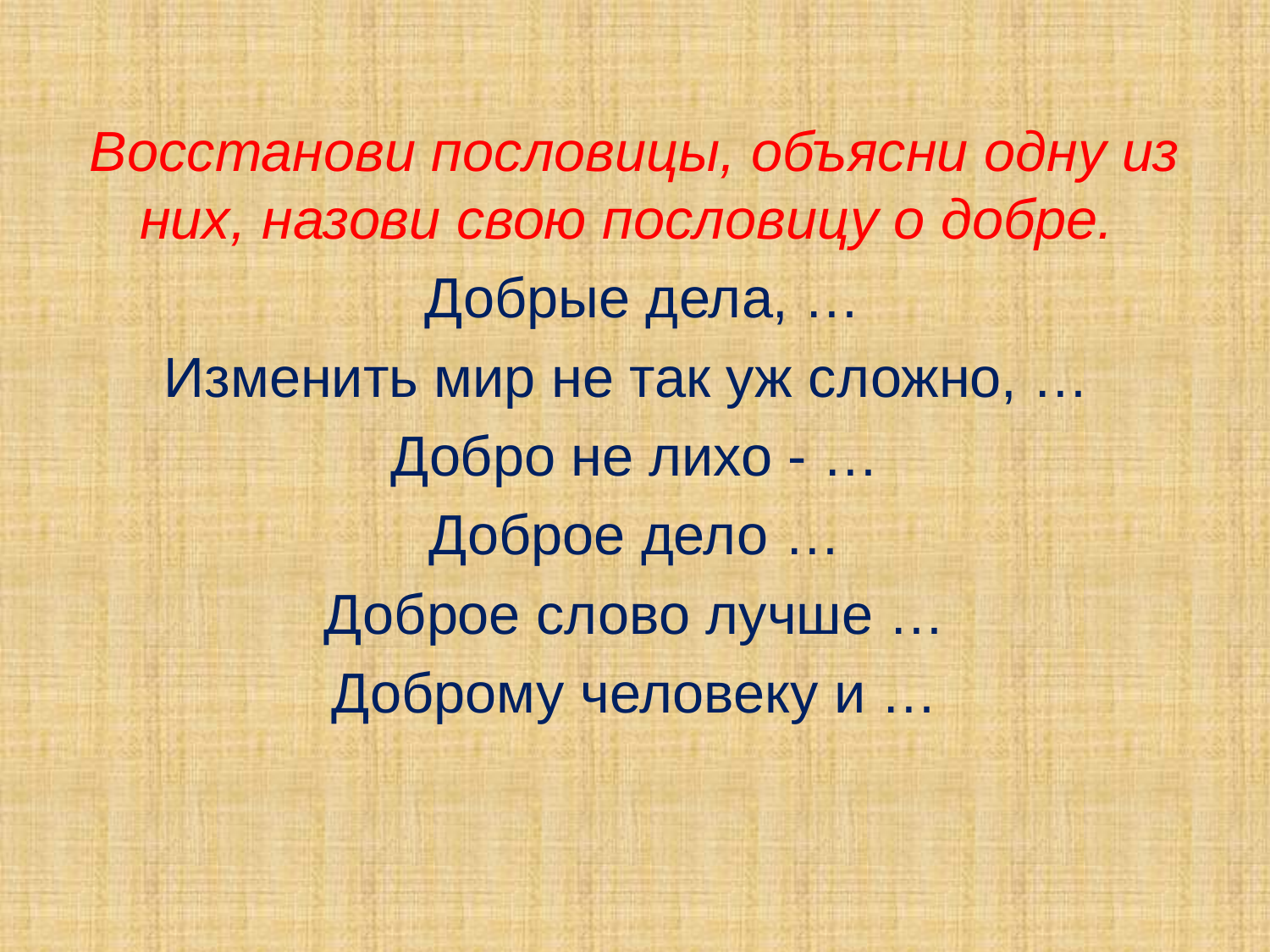

Восстанови пословицы, объясни одну из них, назови свою пословицу о добре.
 Добрые дела, …
Изменить мир не так уж сложно, …
Добро не лихо - …
Доброе дело …
Доброе слово лучше …
Доброму человеку и …

#